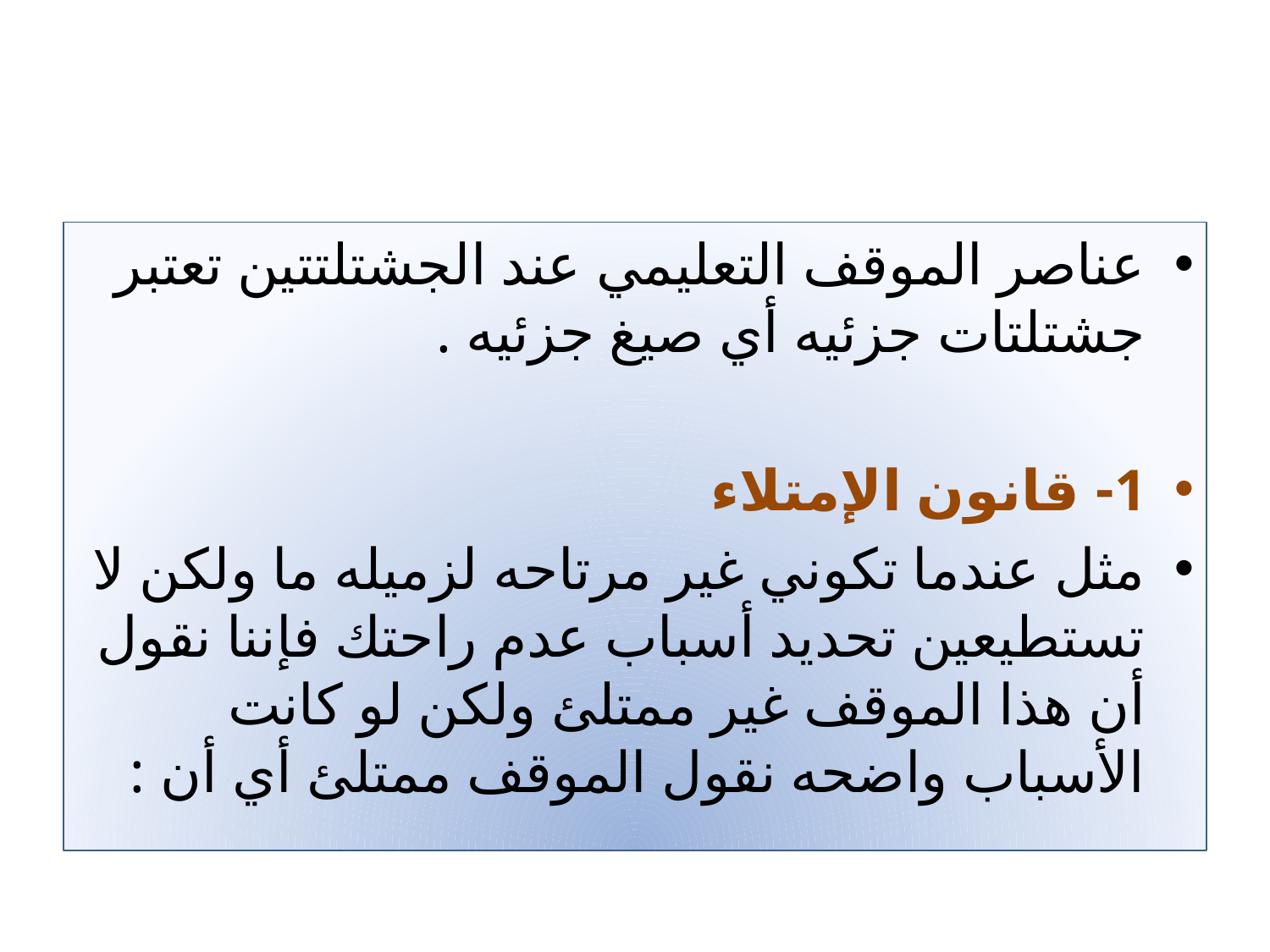

عناصر الموقف التعليمي عند الجشتلتتين تعتبر جشتلتات جزئيه أي صيغ جزئيه .

1- قانون الإمتلاء
مثل عندما تكوني غير مرتاحه لزميله ما ولكن لا تستطيعين تحديد أسباب عدم راحتك فإننا نقول أن هذا الموقف غير ممتلئ ولكن لو كانت الأسباب واضحه نقول الموقف ممتلئ أي أن :